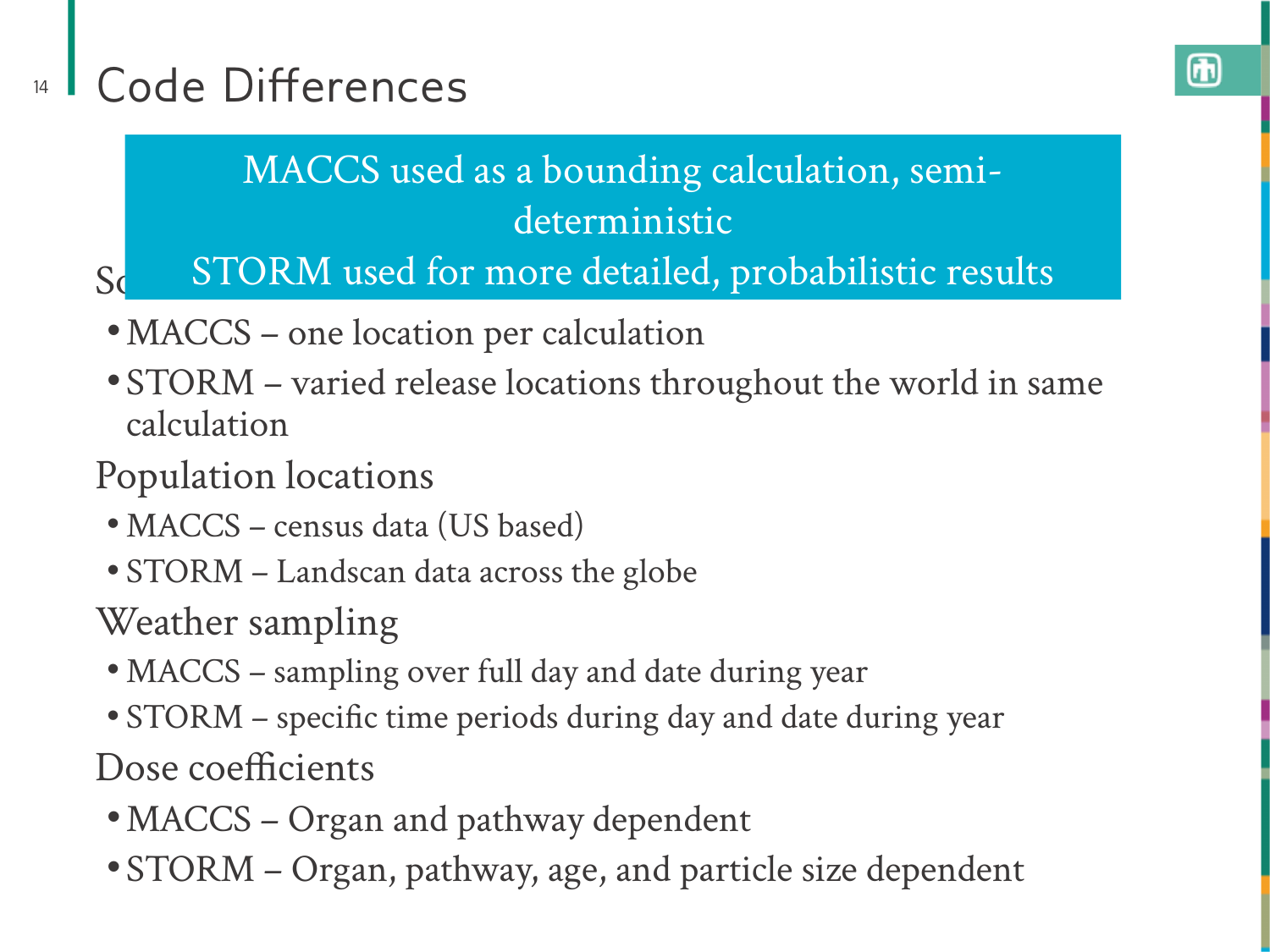

# Code Differences
14
MACCS used as a bounding calculation, semi-deterministic
STORM used for more detailed, probabilistic results
Source term location
MACCS – one location per calculation
STORM – varied release locations throughout the world in same calculation
Population locations
MACCS – census data (US based)
STORM – Landscan data across the globe
Weather sampling
MACCS – sampling over full day and date during year
STORM – specific time periods during day and date during year
Dose coefficients
MACCS – Organ and pathway dependent
STORM – Organ, pathway, age, and particle size dependent